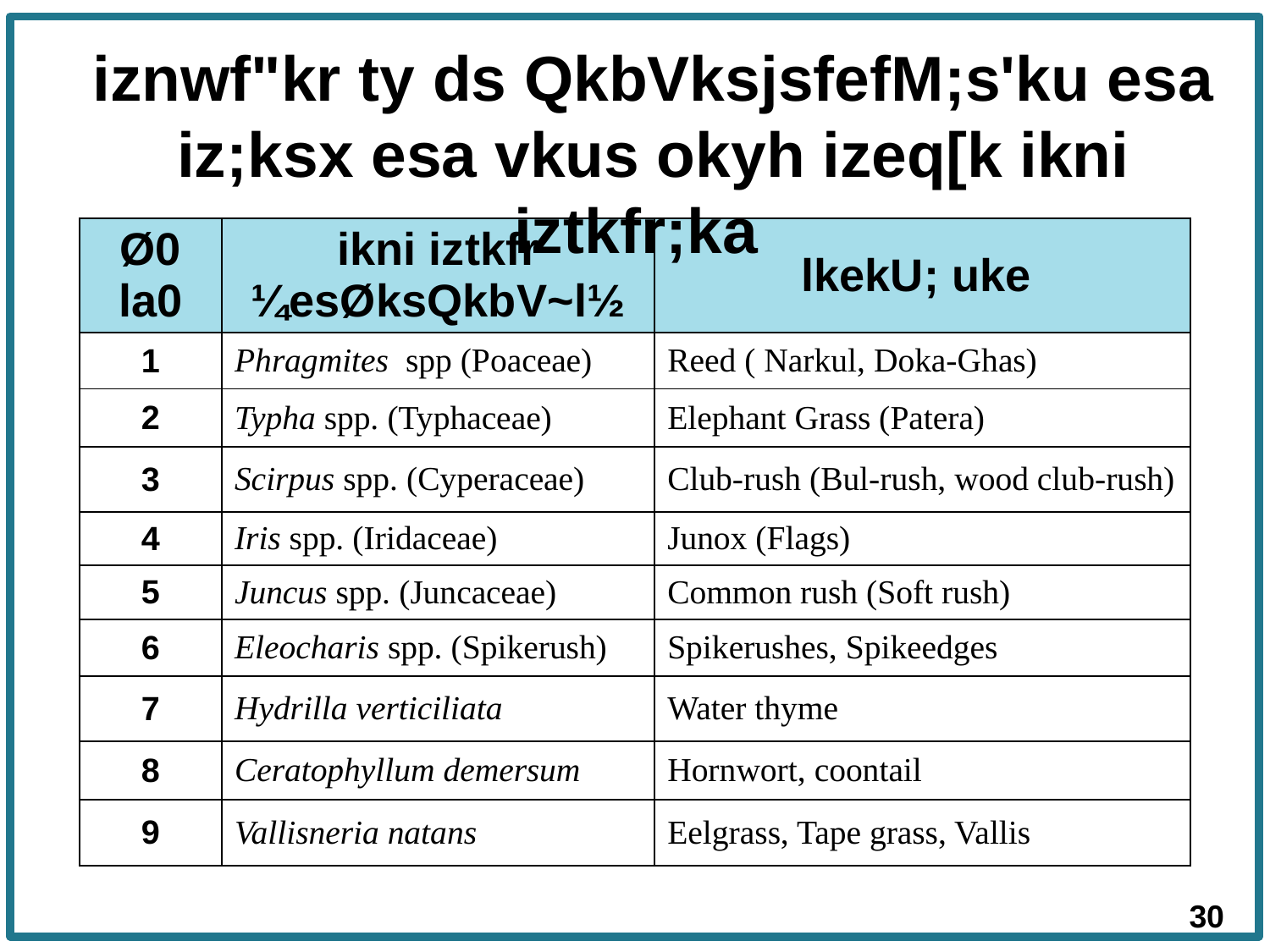

iznwf"kr ty ds QkbVksjsfefM;s'ku esa iz;ksx esa vkus okyh izeq[k ikni iztkfr;ka
| Ø0 la0 | ikni iztkfr ¼esØksQkbV~l½ | lkekU; uke |
| --- | --- | --- |
| 1 | Phragmites spp (Poaceae) | Reed ( Narkul, Doka-Ghas) |
| 2 | Typha spp. (Typhaceae) | Elephant Grass (Patera) |
| 3 | Scirpus spp. (Cyperaceae) | Club-rush (Bul-rush, wood club-rush) |
| 4 | Iris spp. (Iridaceae) | Junox (Flags) |
| 5 | Juncus spp. (Juncaceae) | Common rush (Soft rush) |
| 6 | Eleocharis spp. (Spikerush) | Spikerushes, Spikeedges |
| 7 | Hydrilla verticiliata | Water thyme |
| 8 | Ceratophyllum demersum | Hornwort, coontail |
| 9 | Vallisneria natans | Eelgrass, Tape grass, Vallis |
30